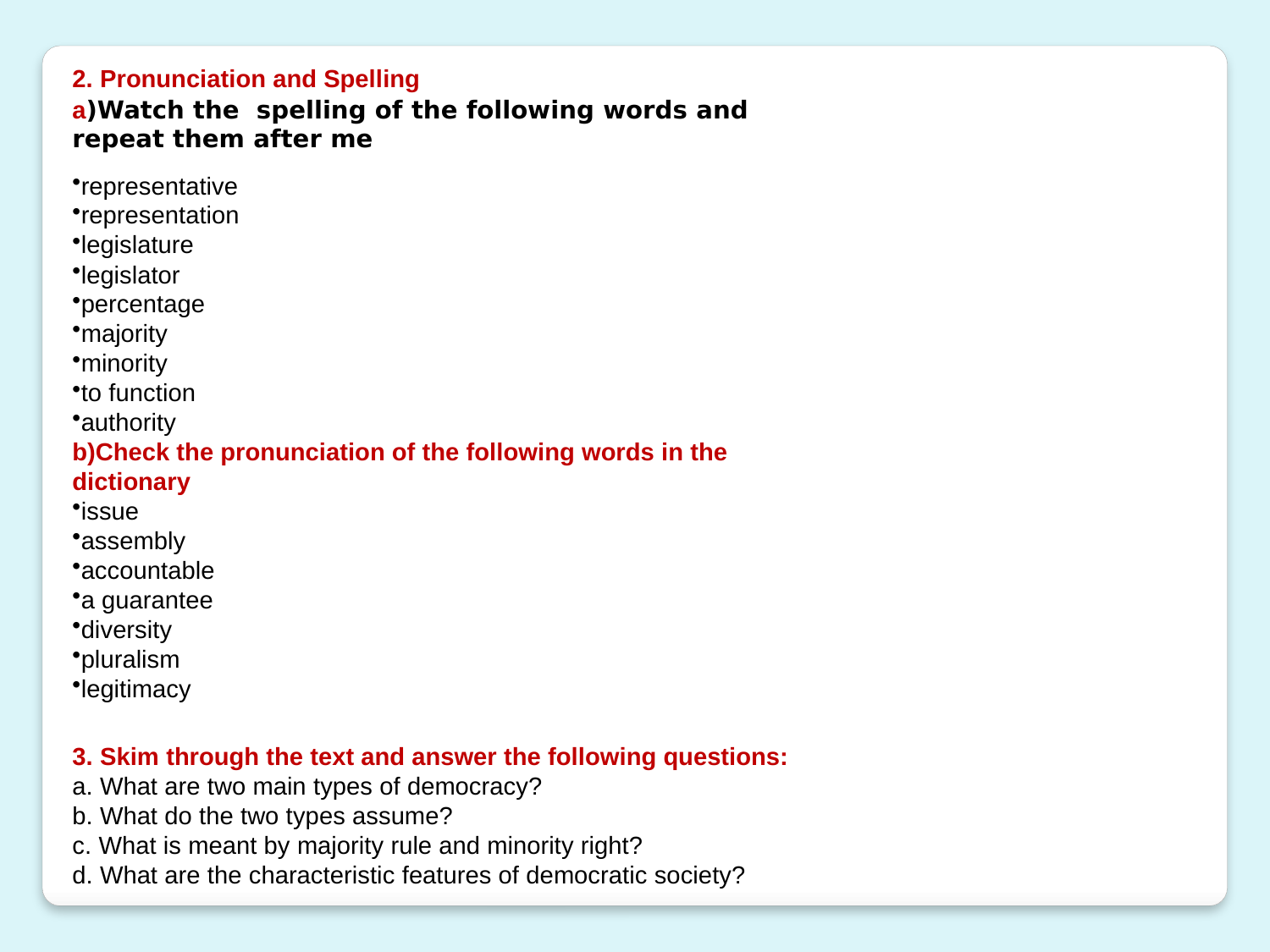

2. Pronunciation and Spelling
a)Watch the  spelling of the following words and repeat them after me

representative
representation
legislature
legislator
percentage
majority
minority
to function
authority
b)Check the pronunciation of the following words in the dictionary
issue
assembly
accountable
a guarantee
diversity
pluralism
legitimacy

3. Skim through the text and answer the following questions:
a. What are two main types of democracy?
b. What do the two types assume?
c. What is meant by majority rule and minority right?
d. What are the characteristic features of democratic society?